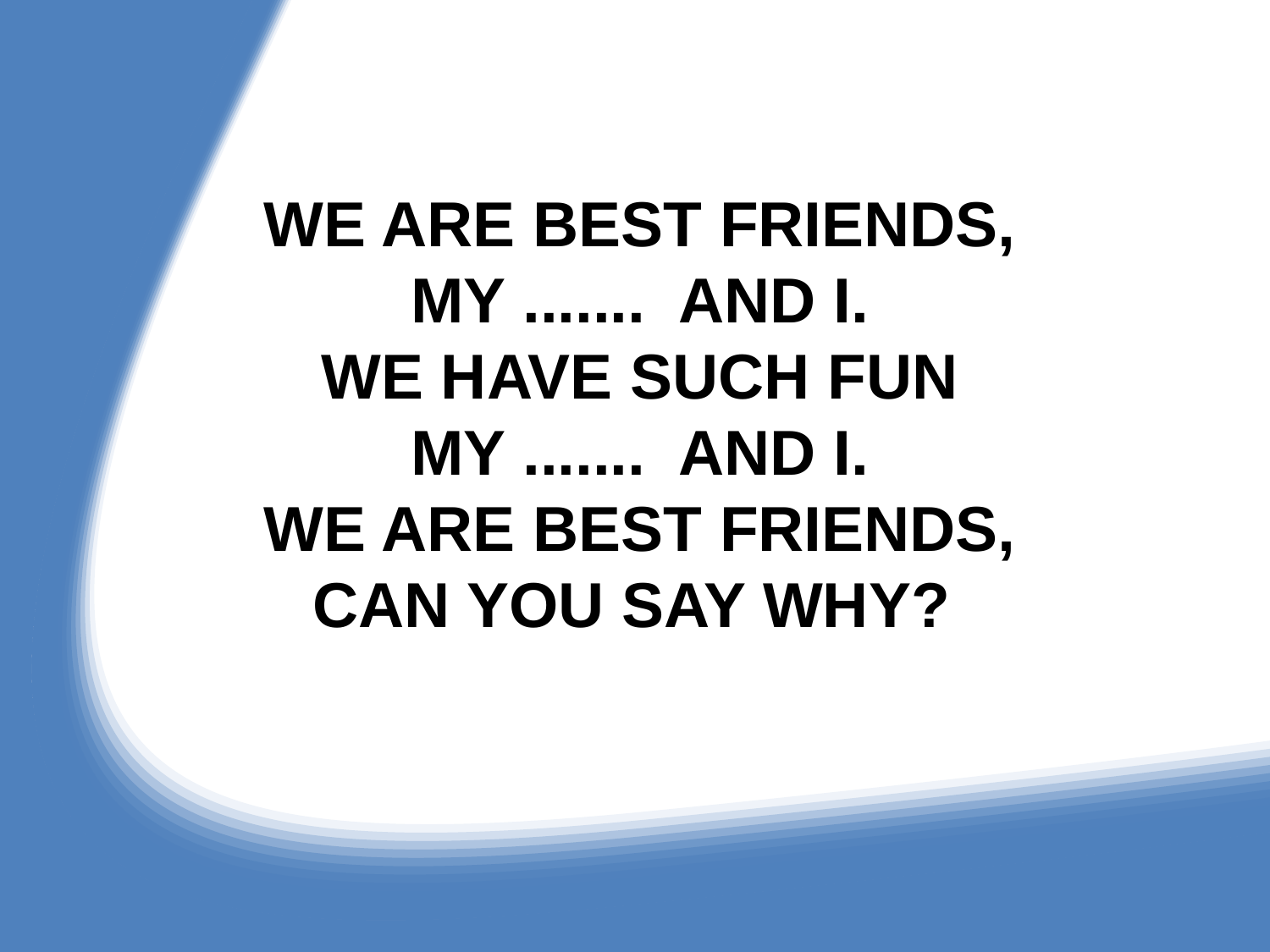

# We are best friends, My .......  and I. We have such fun My .......  and I. We are best friends, Can you say WHY?